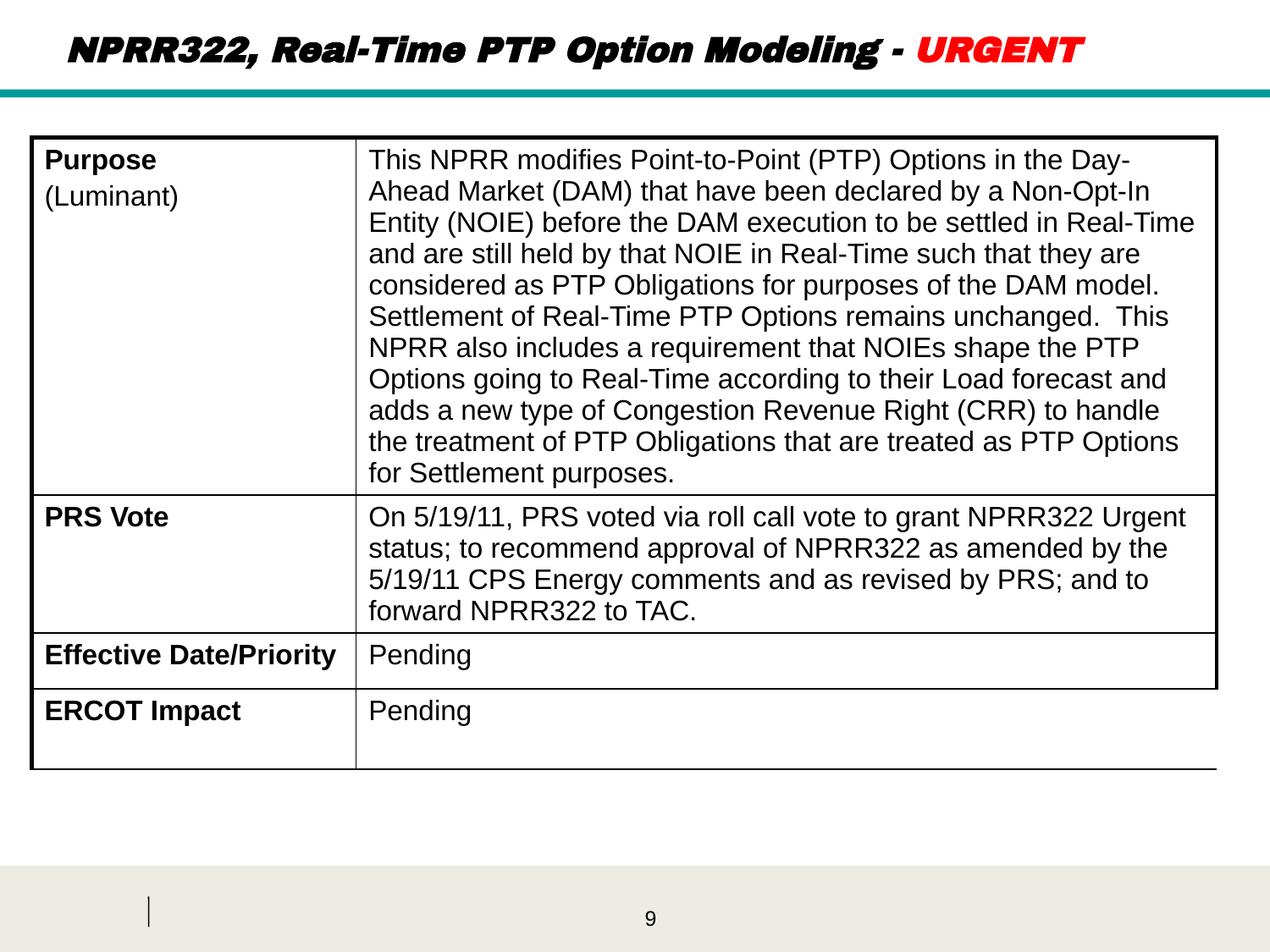

NPRR322, Real-Time PTP Option Modeling - URGENT
| Purpose (Luminant) | This NPRR modifies Point-to-Point (PTP) Options in the Day-Ahead Market (DAM) that have been declared by a Non-Opt-In Entity (NOIE) before the DAM execution to be settled in Real-Time and are still held by that NOIE in Real-Time such that they are considered as PTP Obligations for purposes of the DAM model. Settlement of Real-Time PTP Options remains unchanged. This NPRR also includes a requirement that NOIEs shape the PTP Options going to Real-Time according to their Load forecast and adds a new type of Congestion Revenue Right (CRR) to handle the treatment of PTP Obligations that are treated as PTP Options for Settlement purposes. |
| --- | --- |
| PRS Vote | On 5/19/11, PRS voted via roll call vote to grant NPRR322 Urgent status; to recommend approval of NPRR322 as amended by the 5/19/11 CPS Energy comments and as revised by PRS; and to forward NPRR322 to TAC. |
| Effective Date/Priority | Pending |
| ERCOT Impact | Pending |